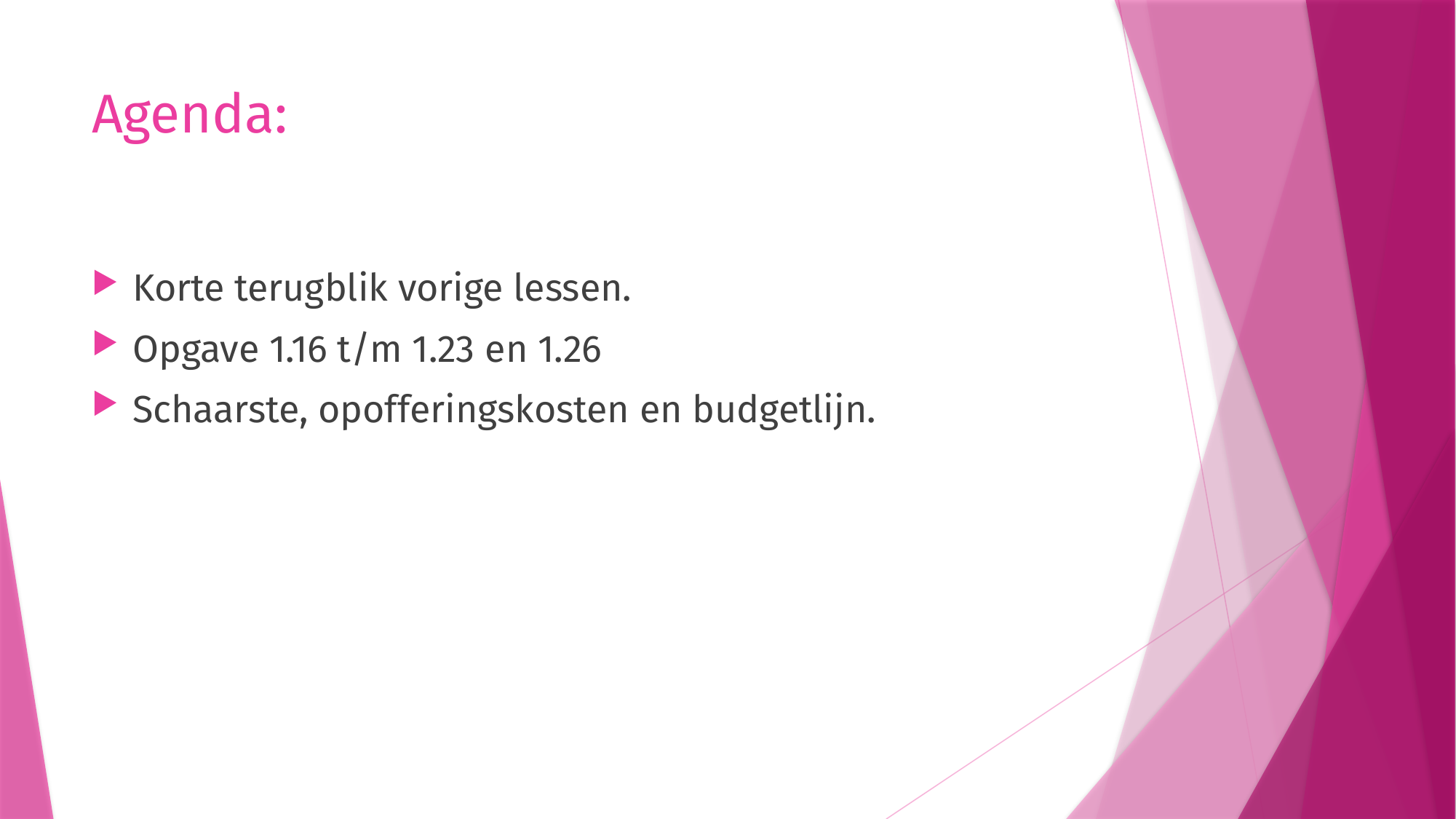

# Agenda:
Korte terugblik vorige lessen.
Opgave 1.16 t/m 1.23 en 1.26
Schaarste, opofferingskosten en budgetlijn.